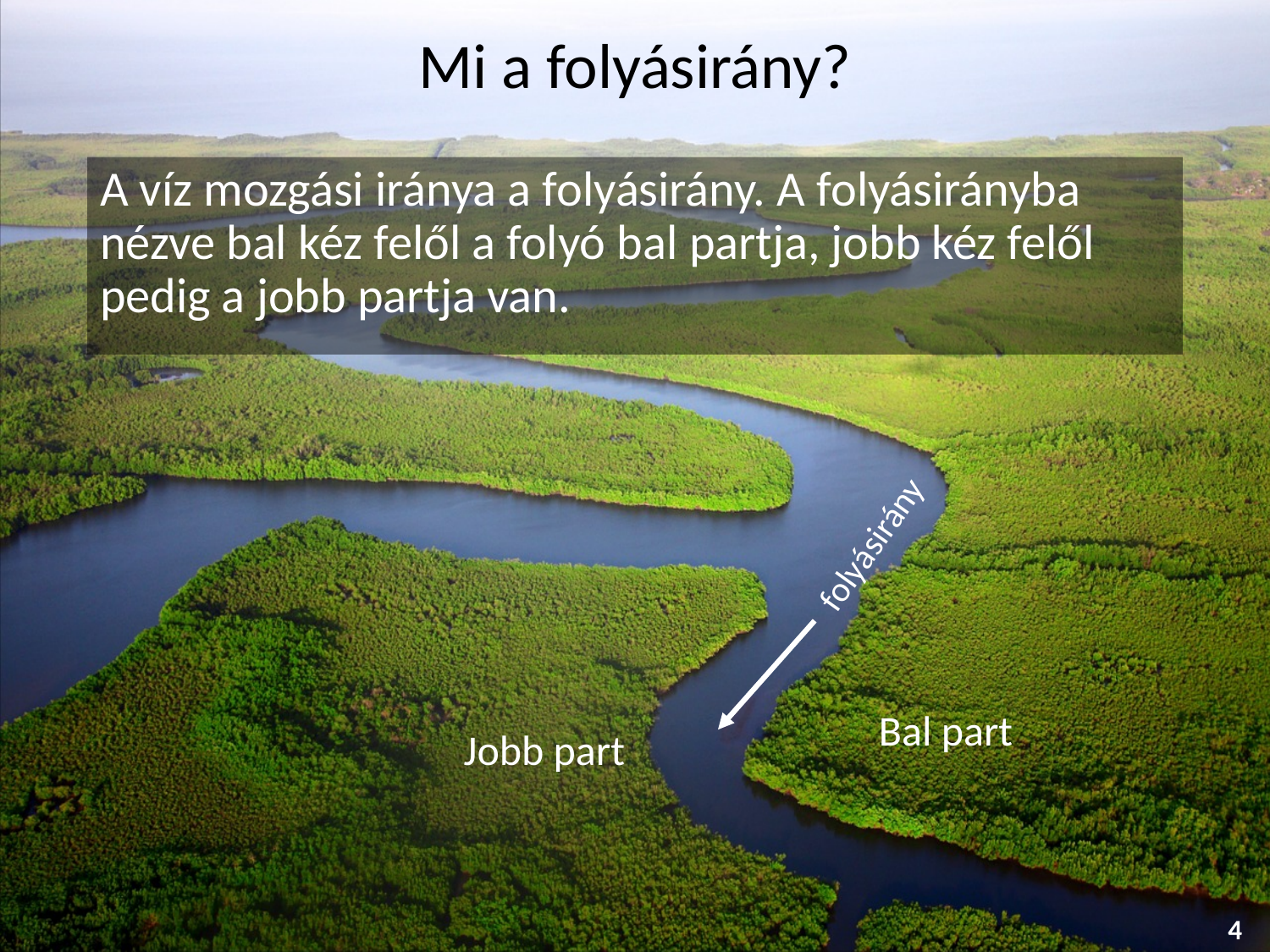

# Mi a folyásirány?
A víz mozgási iránya a folyásirány. A folyásirányba nézve bal kéz felől a folyó bal partja, jobb kéz felől pedig a jobb partja van.
folyásirány
Bal part
Jobb part
4